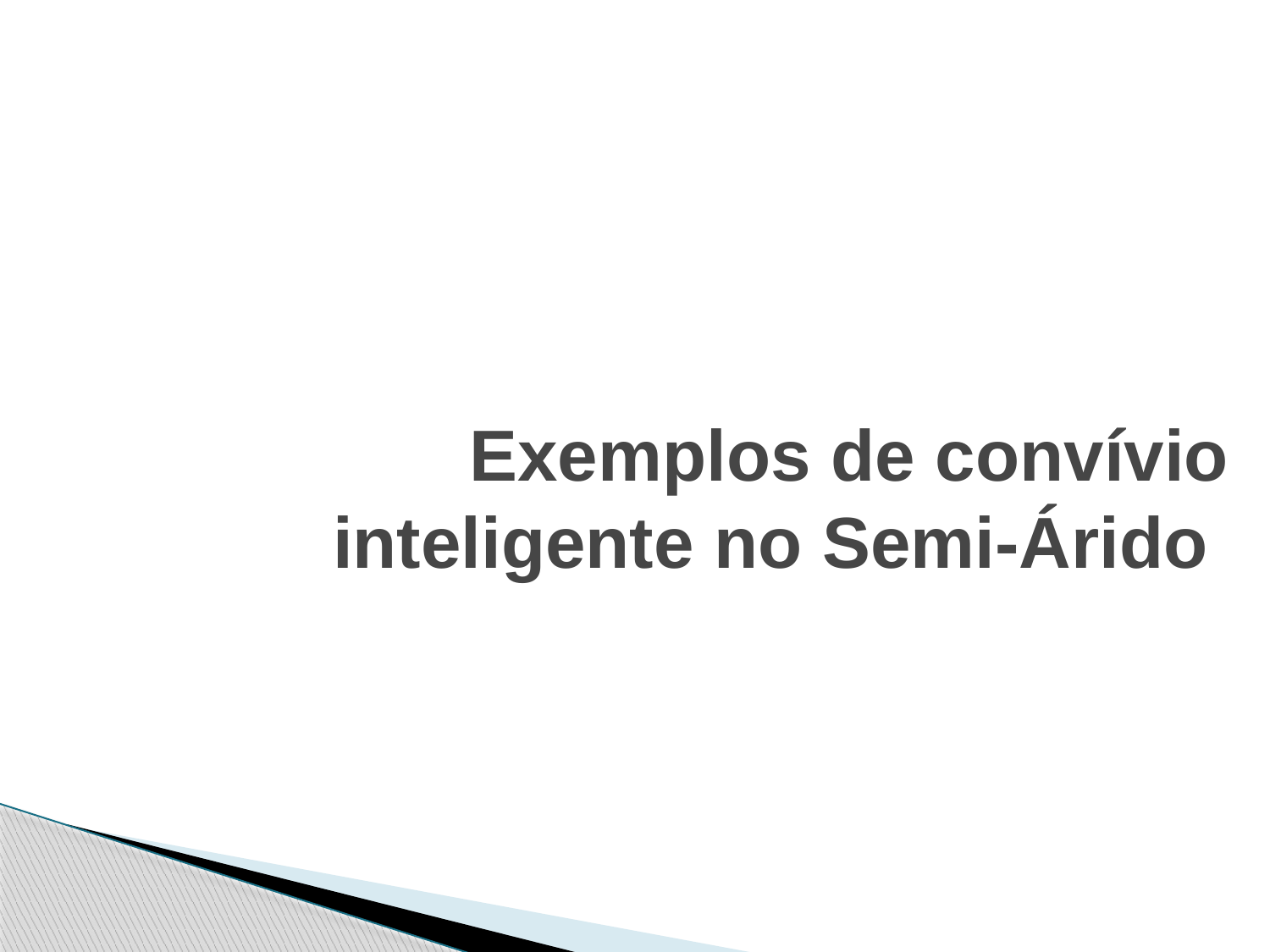

# Exemplos de convívio inteligente no Semi-Árido